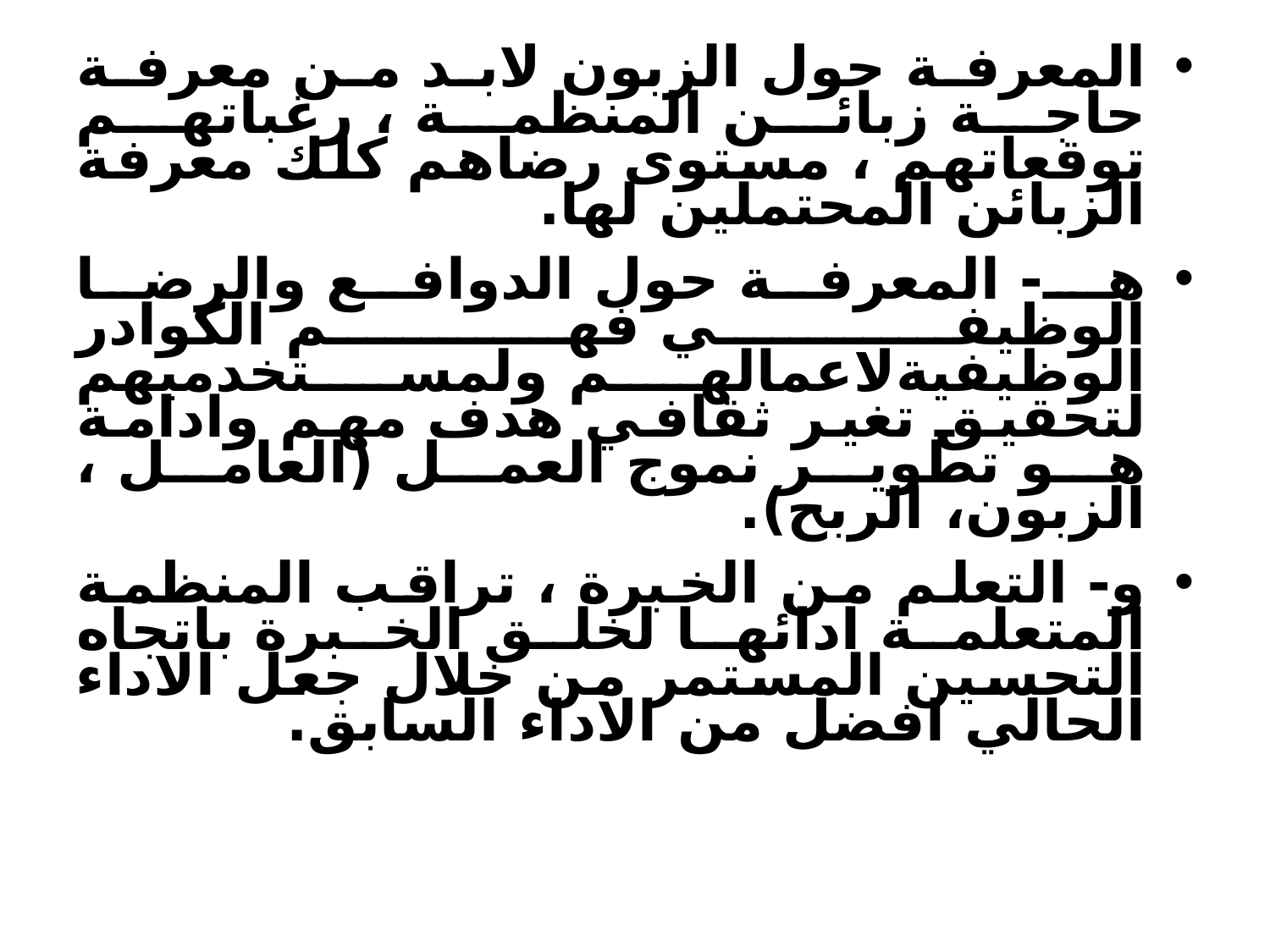

المعرفة حول الزبون لابد من معرفة حاجة زبائن المنظمة ، رغباتهم توقعاتهم ، مستوى رضاهم كلك معرفة الزبائن المحتملين لها.
هـ- المعرفة حول الدوافع والرضا الوظيفي فهم الكوادر الوظيفيةلاعمالهم ولمستخدميهم لتحقيق تغير ثقافي هدف مهم وادامة هو تطوير نموج العمل (العامل ، الزبون، الربح).
و- التعلم من الخبرة ، تراقب المنظمة المتعلمة ادائها لخلق الخبرة باتجاه التحسين المستمر من خلال جعل الاداء الحالي افضل من الاداء السابق.